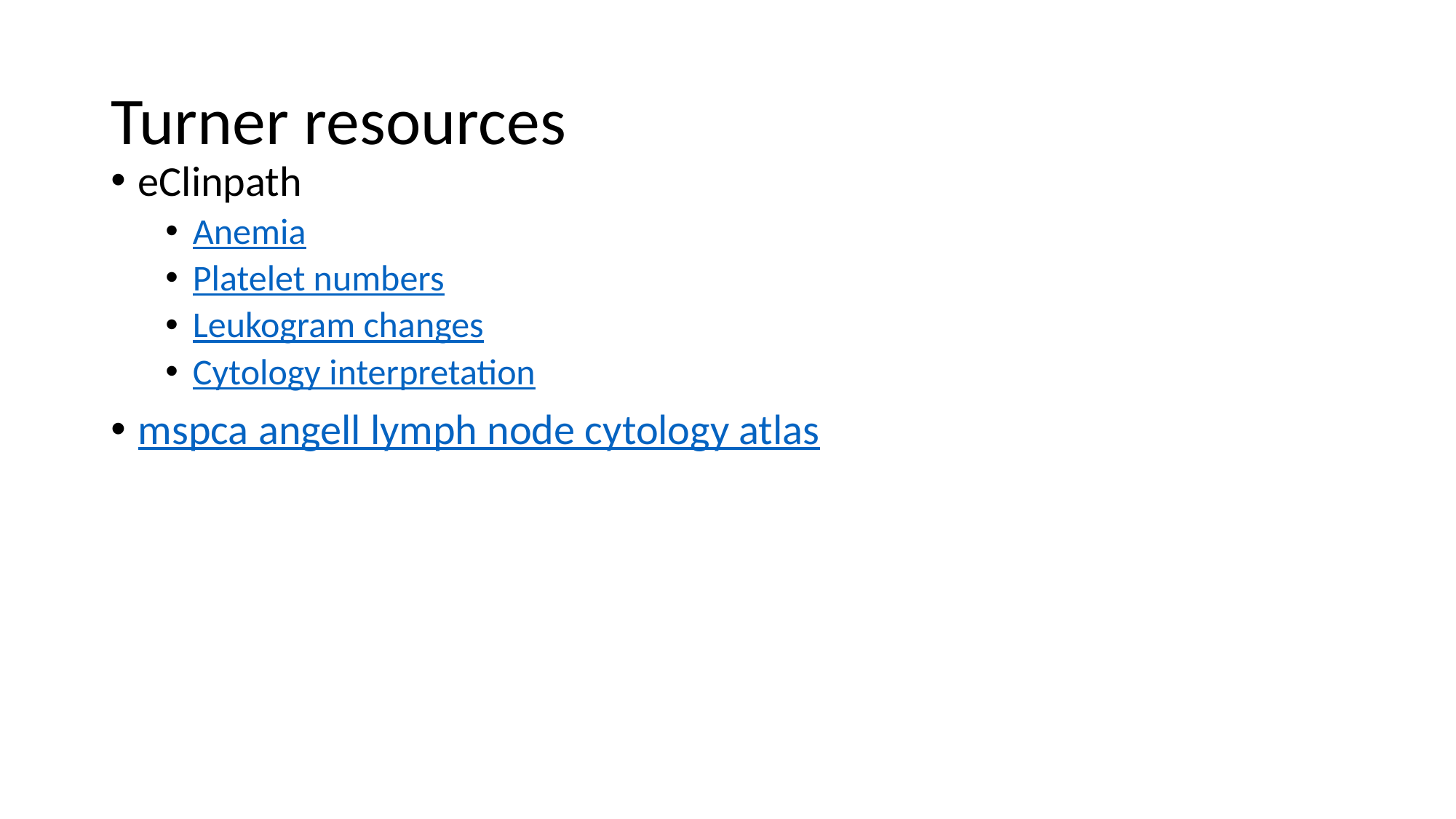

# Turner resources
eClinpath
Anemia
Platelet numbers
Leukogram changes
Cytology interpretation
mspca angell lymph node cytology atlas